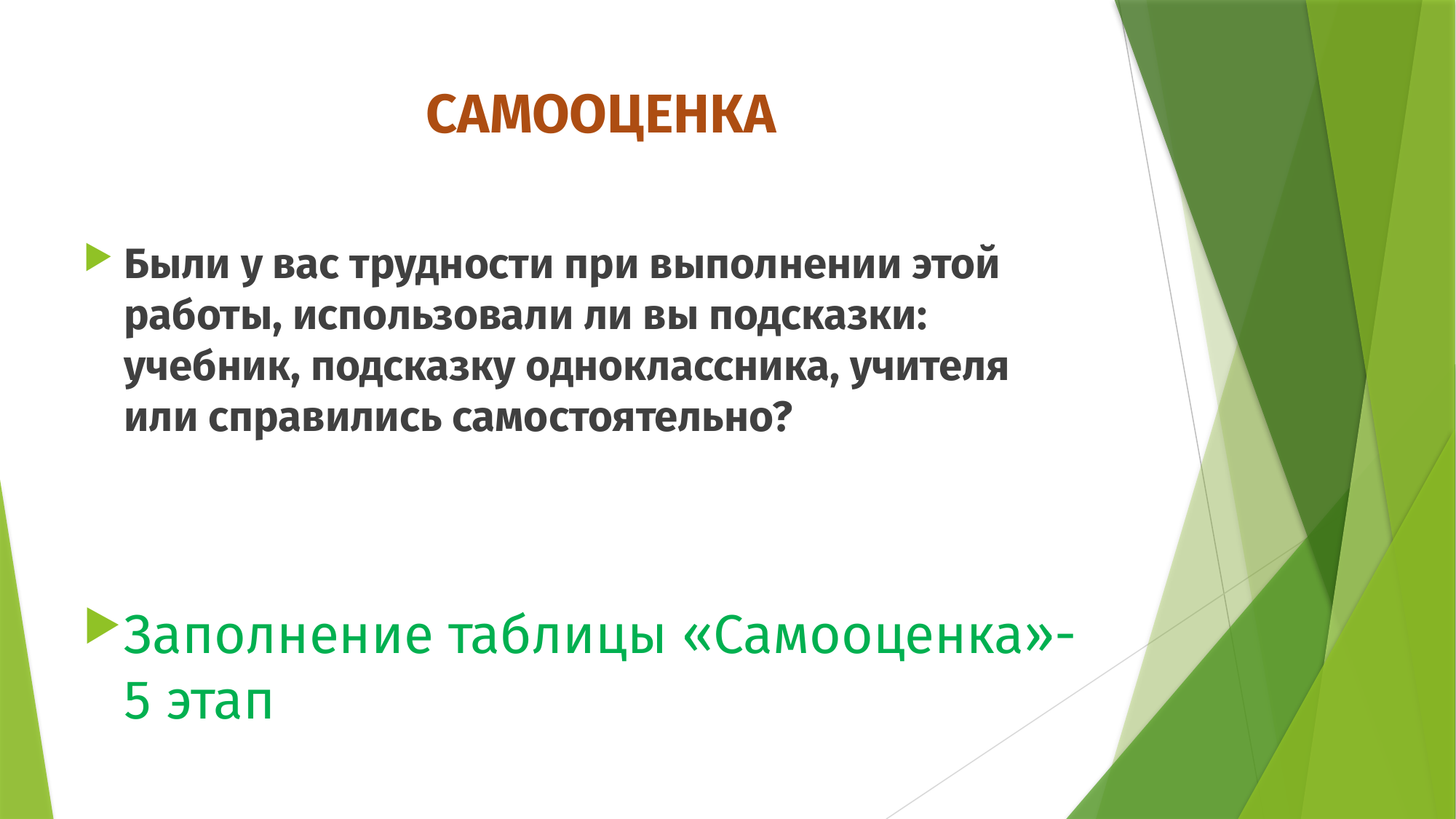

# САМООЦЕНКА
Были у вас трудности при выполнении этой работы, использовали ли вы подсказки: учебник, подсказку одноклассника, учителя или справились самостоятельно?

Заполнение таблицы «Самооценка»- 5 этап